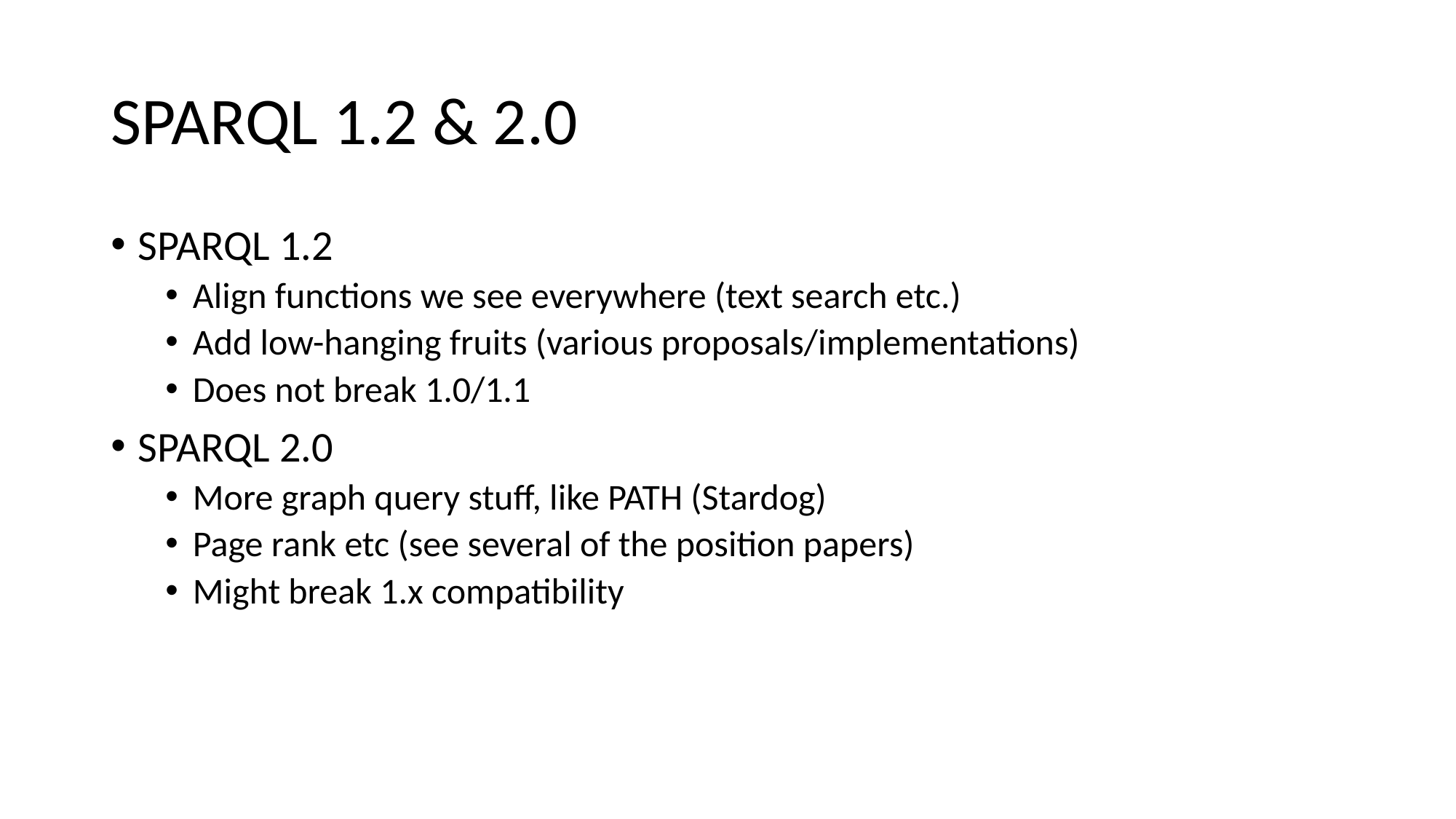

# SPARQL 1.2 & 2.0
SPARQL 1.2
Align functions we see everywhere (text search etc.)
Add low-hanging fruits (various proposals/implementations)
Does not break 1.0/1.1
SPARQL 2.0
More graph query stuff, like PATH (Stardog)
Page rank etc (see several of the position papers)
Might break 1.x compatibility